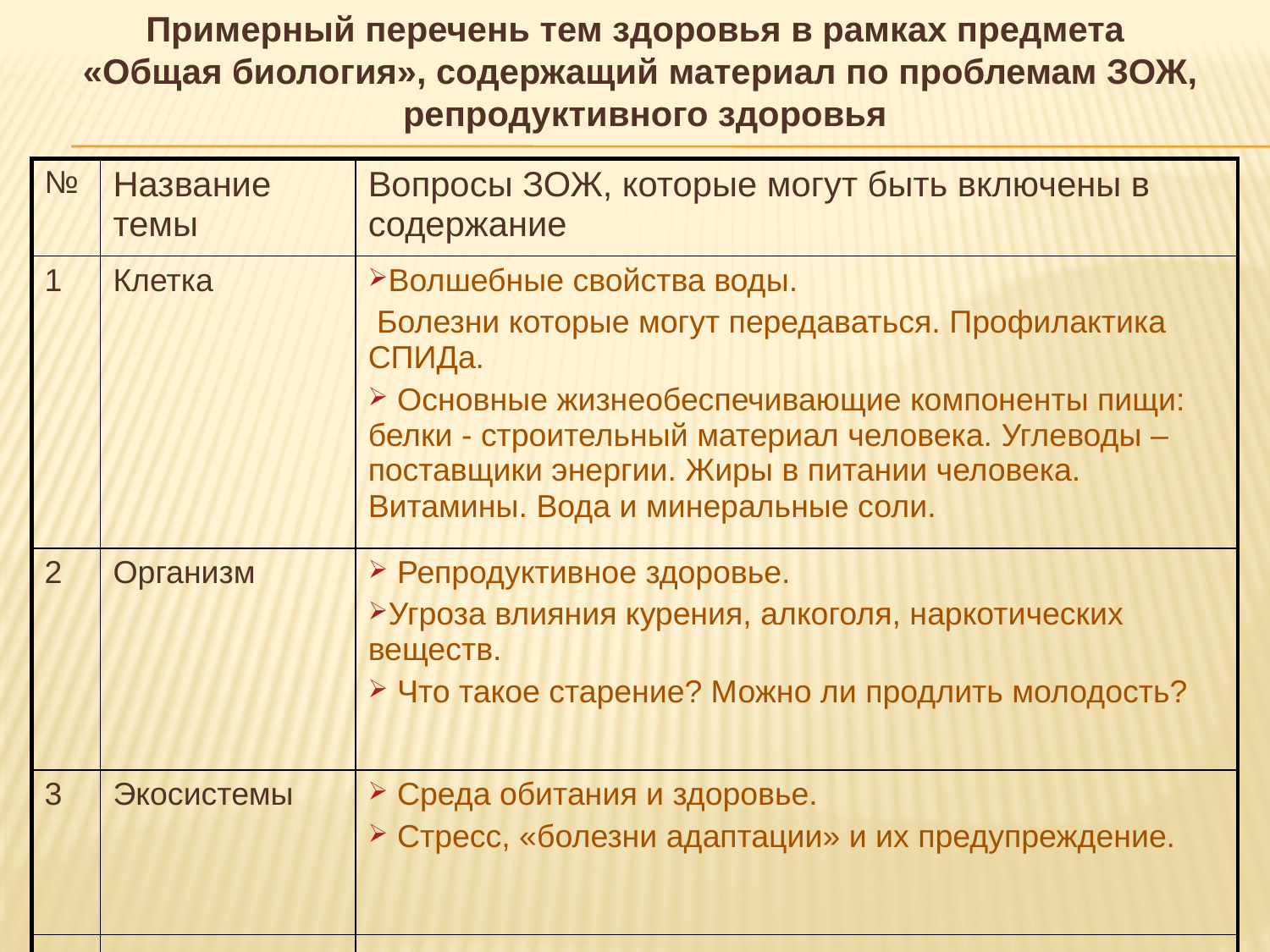

Примерный перечень тем здоровья в рамках предмета
«Общая биология», содержащий материал по проблемам ЗОЖ,
 репродуктивного здоровья
| № | Название темы | Вопросы ЗОЖ, которые могут быть включены в содержание |
| --- | --- | --- |
| 1 | Клетка | Волшебные свойства воды. Болезни которые могут передаваться. Профилактика СПИДа. Основные жизнеобеспечивающие компоненты пищи: белки - строительный материал человека. Углеводы – поставщики энергии. Жиры в питании человека. Витамины. Вода и минеральные соли. |
| 2 | Организм | Репродуктивное здоровье. Угроза влияния курения, алкоголя, наркотических веществ. Что такое старение? Можно ли продлить молодость? |
| 3 | Экосистемы | Среда обитания и здоровье. Стресс, «болезни адаптации» и их предупреждение. |
|  |  |  |